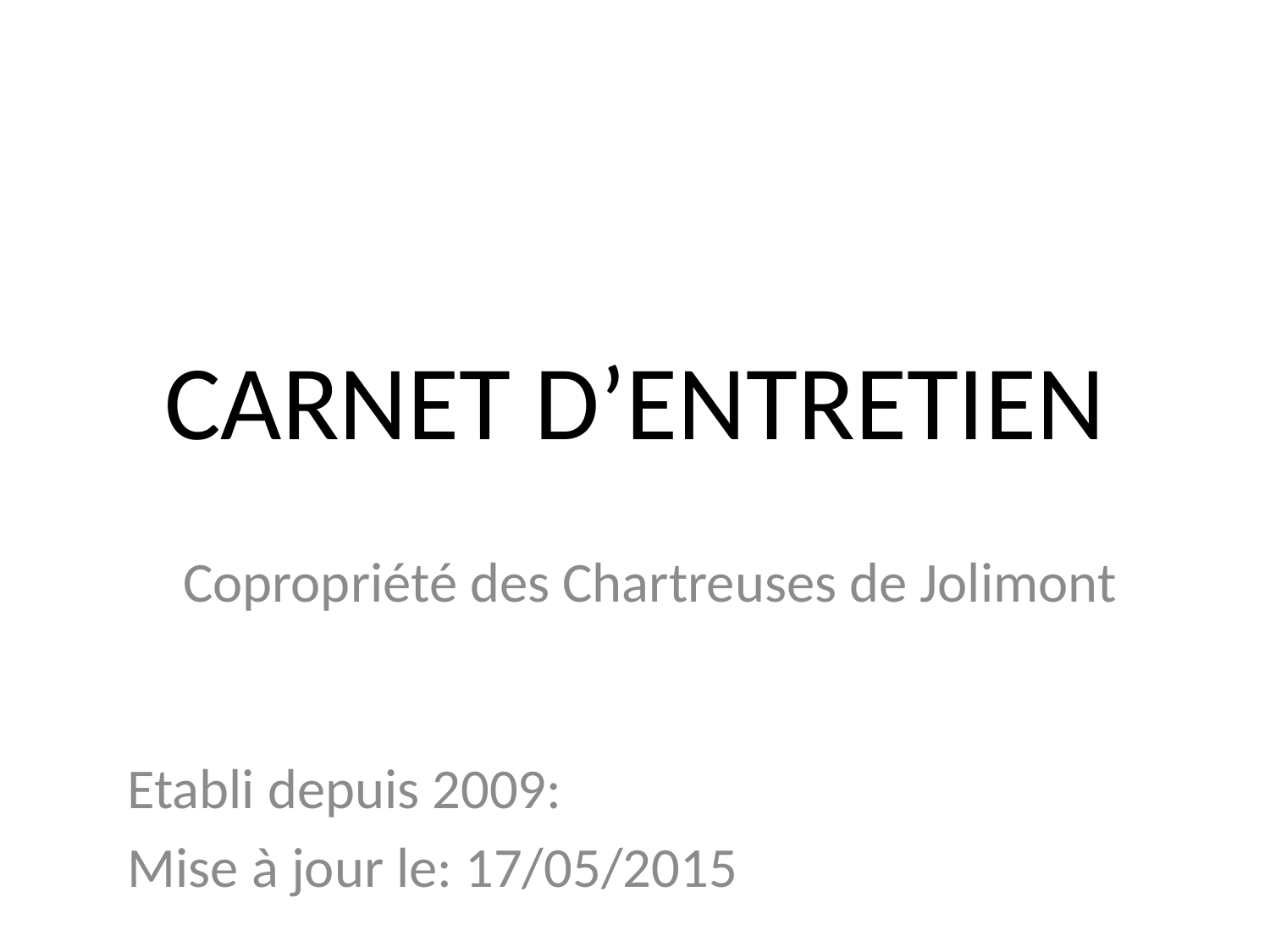

# CARNET D’ENTRETIEN
Copropriété des Chartreuses de Jolimont
Etabli depuis 2009:
Mise à jour le: 17/05/2015